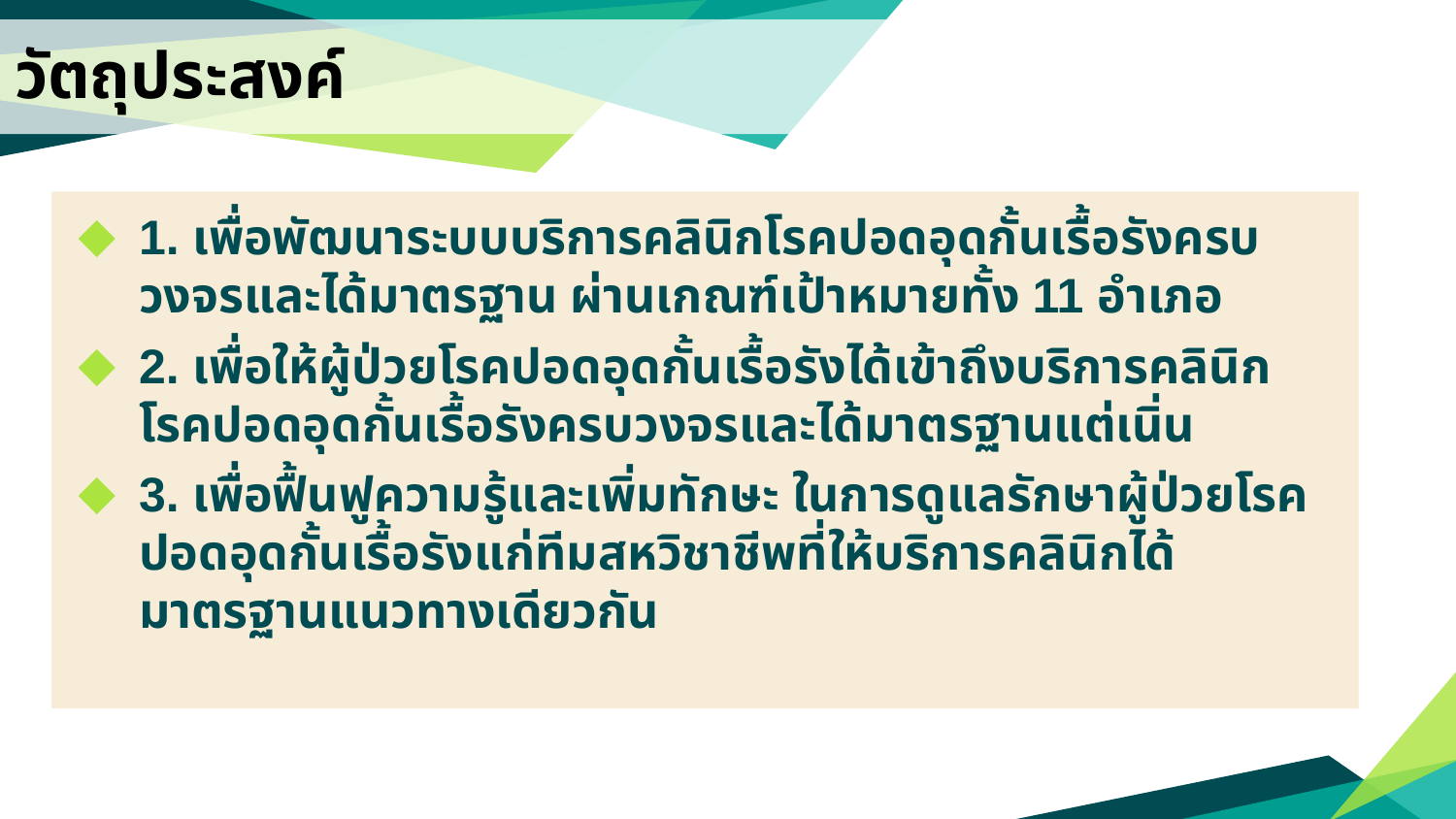

วัตถุประสงค์
1. เพื่อพัฒนาระบบบริการคลินิกโรคปอดอุดกั้นเรื้อรังครบวงจรและได้มาตรฐาน ผ่านเกณฑ์เป้าหมายทั้ง 11 อำเภอ
2. เพื่อให้ผู้ป่วยโรคปอดอุดกั้นเรื้อรังได้เข้าถึงบริการคลินิกโรคปอดอุดกั้นเรื้อรังครบวงจรและได้มาตรฐานแต่เนิ่น
3. เพื่อฟื้นฟูความรู้และเพิ่มทักษะ ในการดูแลรักษาผู้ป่วยโรคปอดอุดกั้นเรื้อรังแก่ทีมสหวิชาชีพที่ให้บริการคลินิกได้มาตรฐานแนวทางเดียวกัน